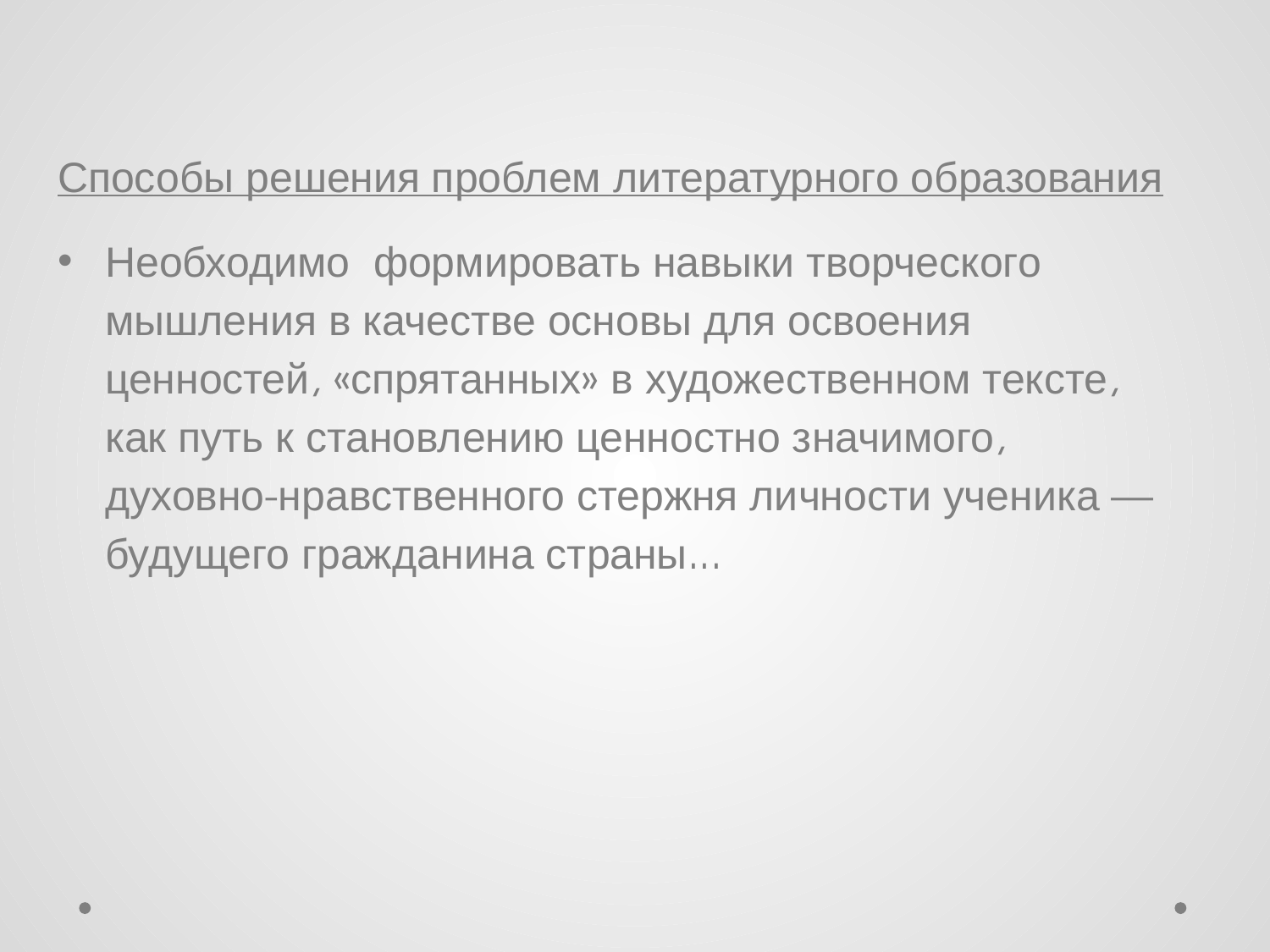

Способы решения проблем литературного образования
Необходимо ​ формировать навыки творческого мышления в качестве основы для освоения ценностей, «спрятанных» в художественном тексте, как путь к становлению ценностно значимого, духовно-нравственного стержня личности ученика — будущего гражданина страны...